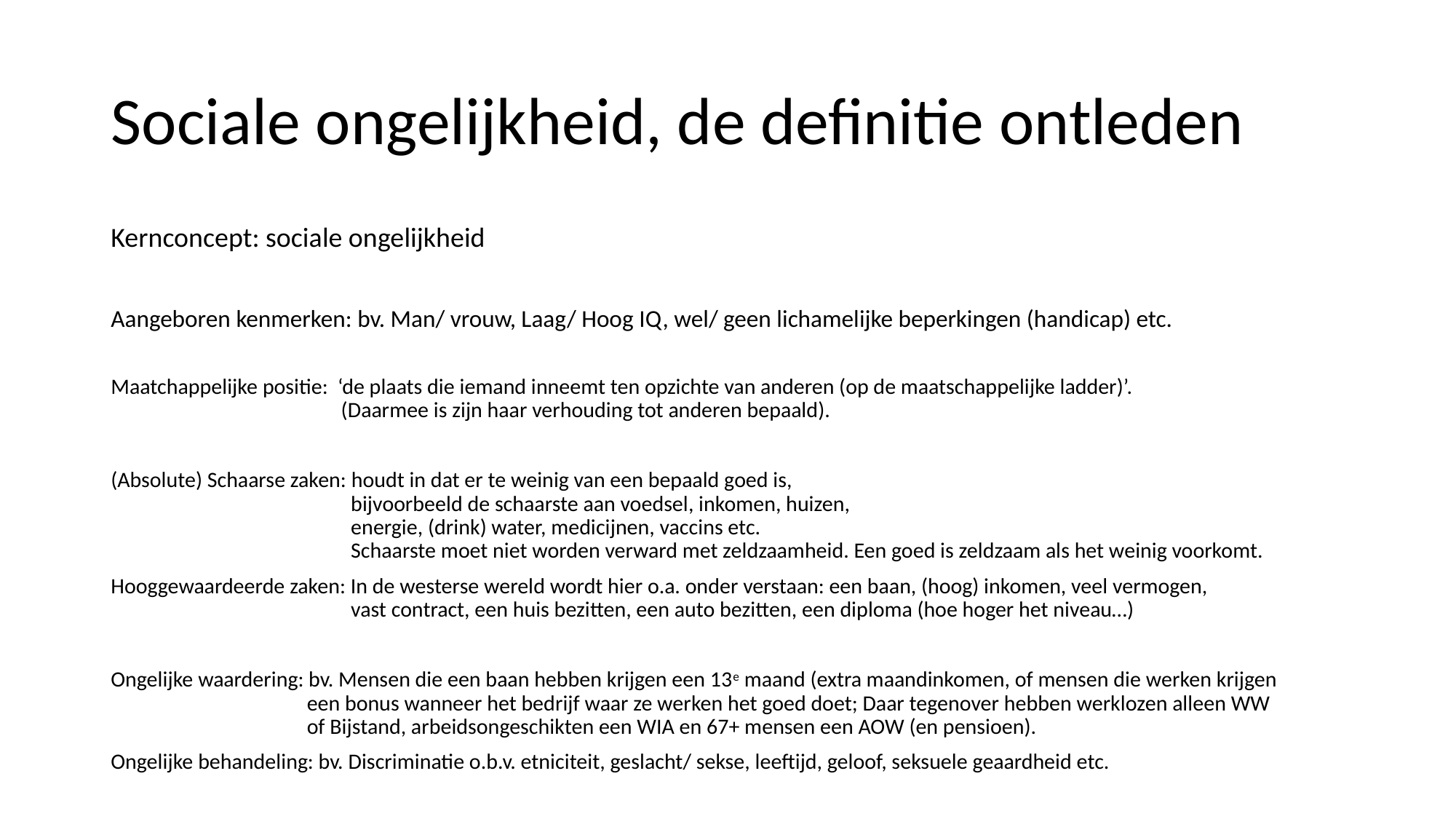

# Sociale ongelijkheid, de definitie ontleden
Kernconcept: sociale ongelijkheid

Aangeboren kenmerken: bv. Man/ vrouw, Laag/ Hoog IQ, wel/ geen lichamelijke beperkingen (handicap) etc.

Maatchappelijke positie:  ‘de plaats die iemand inneemt ten opzichte van anderen (op de maatschappelijke ladder)’.
                                               (Daarmee is zijn haar verhouding tot anderen bepaald).

(Absolute) Schaarse zaken: houdt in dat er te weinig van een bepaald goed is,
                                                 bijvoorbeeld de schaarste aan voedsel, inkomen, huizen,
                                                 energie, (drink) water, medicijnen, vaccins etc.
                                                 Schaarste moet niet worden verward met zeldzaamheid. Een goed is zeldzaam als het weinig voorkomt.
Hooggewaardeerde zaken: In de westerse wereld wordt hier o.a. onder verstaan: een baan, (hoog) inkomen, veel vermogen,
                                                 vast contract, een huis bezitten, een auto bezitten, een diploma (hoe hoger het niveau…)

Ongelijke waardering: bv. Mensen die een baan hebben krijgen een 13e maand (extra maandinkomen, of mensen die werken krijgen
                                        een bonus wanneer het bedrijf waar ze werken het goed doet; Daar tegenover hebben werklozen alleen WW
                                        of Bijstand, arbeidsongeschikten een WIA en 67+ mensen een AOW (en pensioen).
Ongelijke behandeling: bv. Discriminatie o.b.v. etniciteit, geslacht/ sekse, leeftijd, geloof, seksuele geaardheid etc.